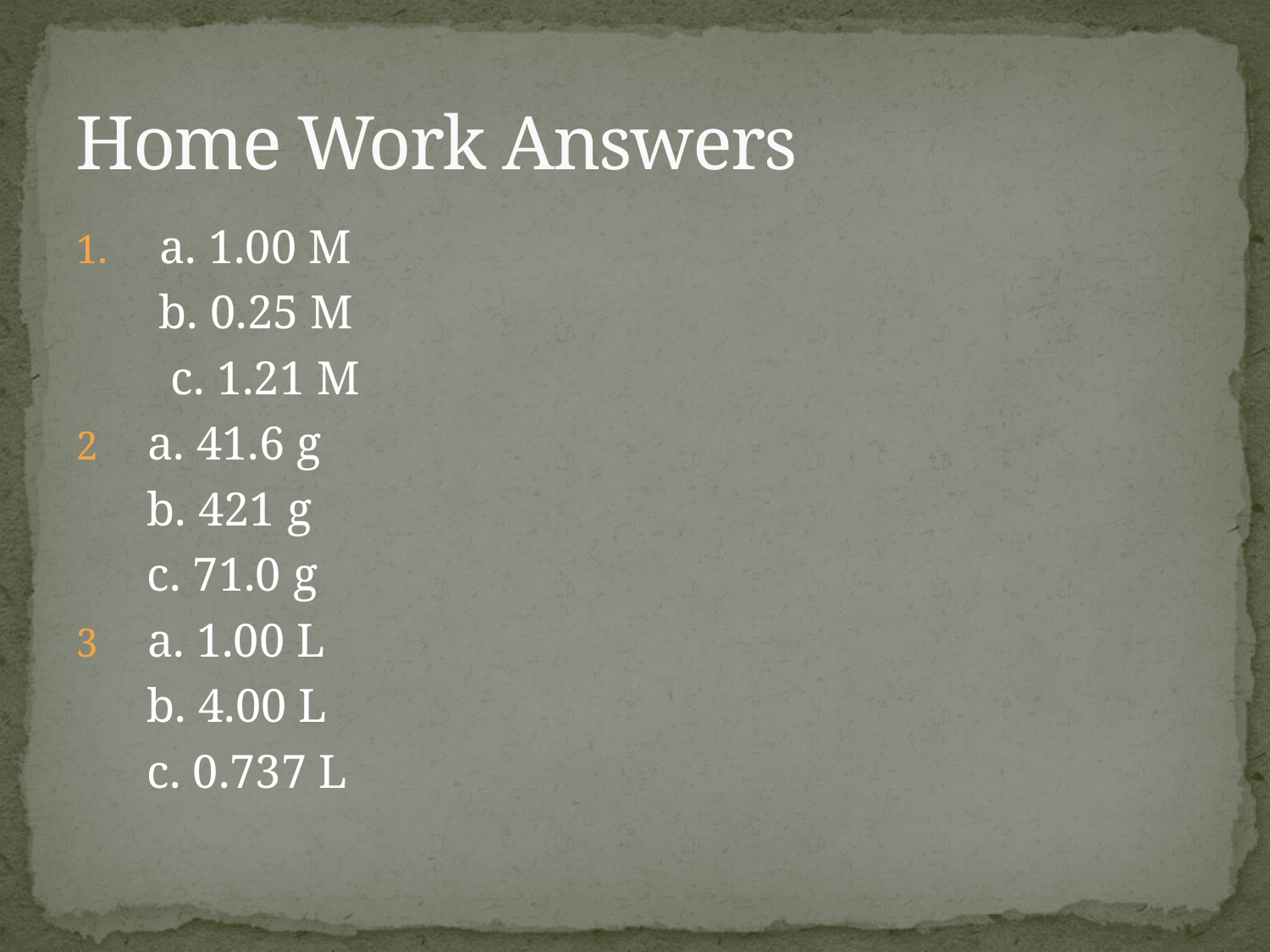

# Home Work Answers
 a. 1.00 M
       b. 0.25 M
        c. 1.21 M
a. 41.6 g
      b. 421 g
      c. 71.0 g
a. 1.00 L
      b. 4.00 L
      c. 0.737 L